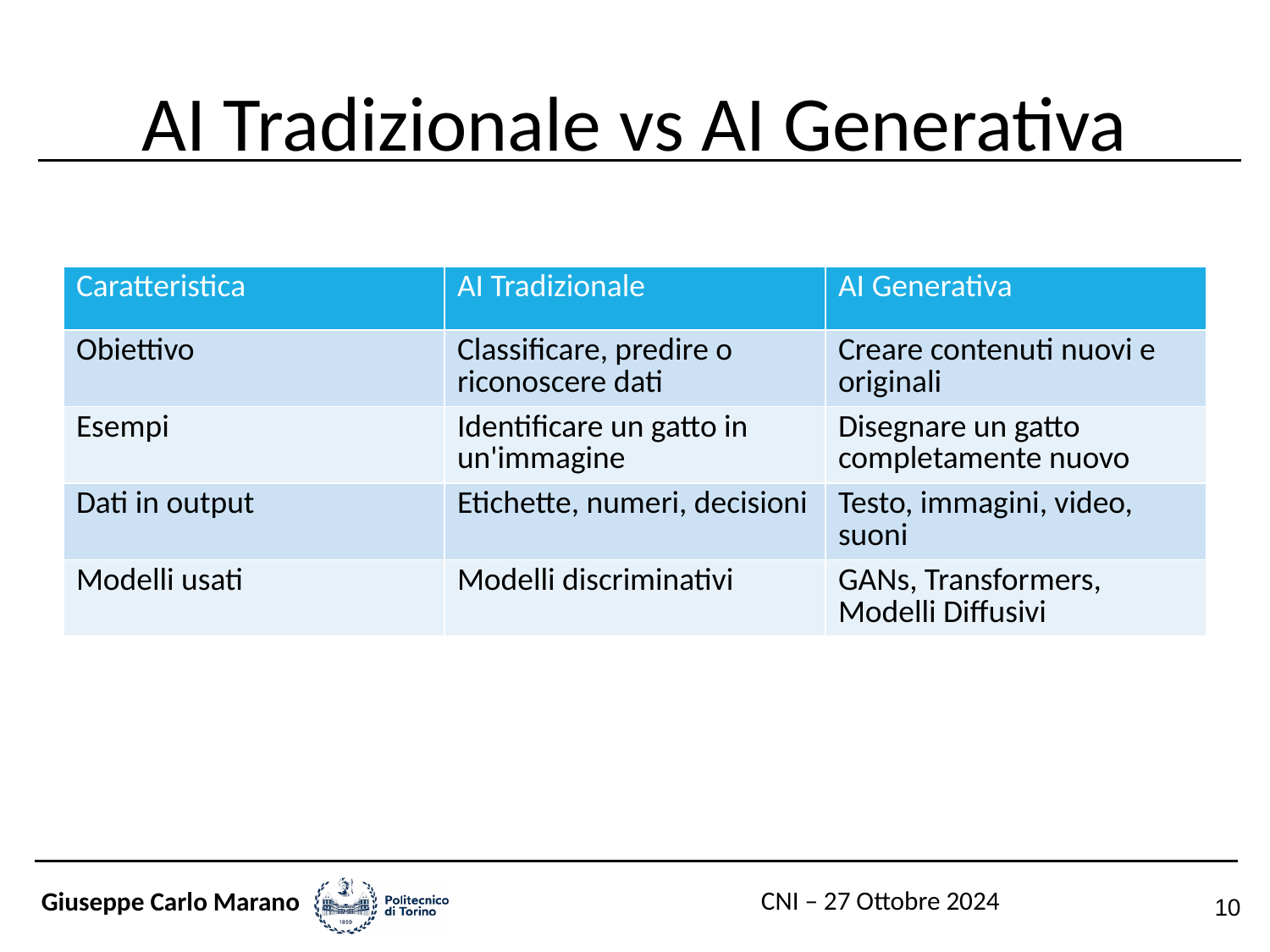

AI Tradizionale vs AI Generativa

| Caratteristica | AI Tradizionale | AI Generativa |
| --- | --- | --- |
| Obiettivo | Classificare, predire o riconoscere dati | Creare contenuti nuovi e originali |
| Esempi | Identificare un gatto in un'immagine | Disegnare un gatto completamente nuovo |
| Dati in output | Etichette, numeri, decisioni | Testo, immagini, video, suoni |
| Modelli usati | Modelli discriminativi | GANs, Transformers, Modelli Diffusivi |